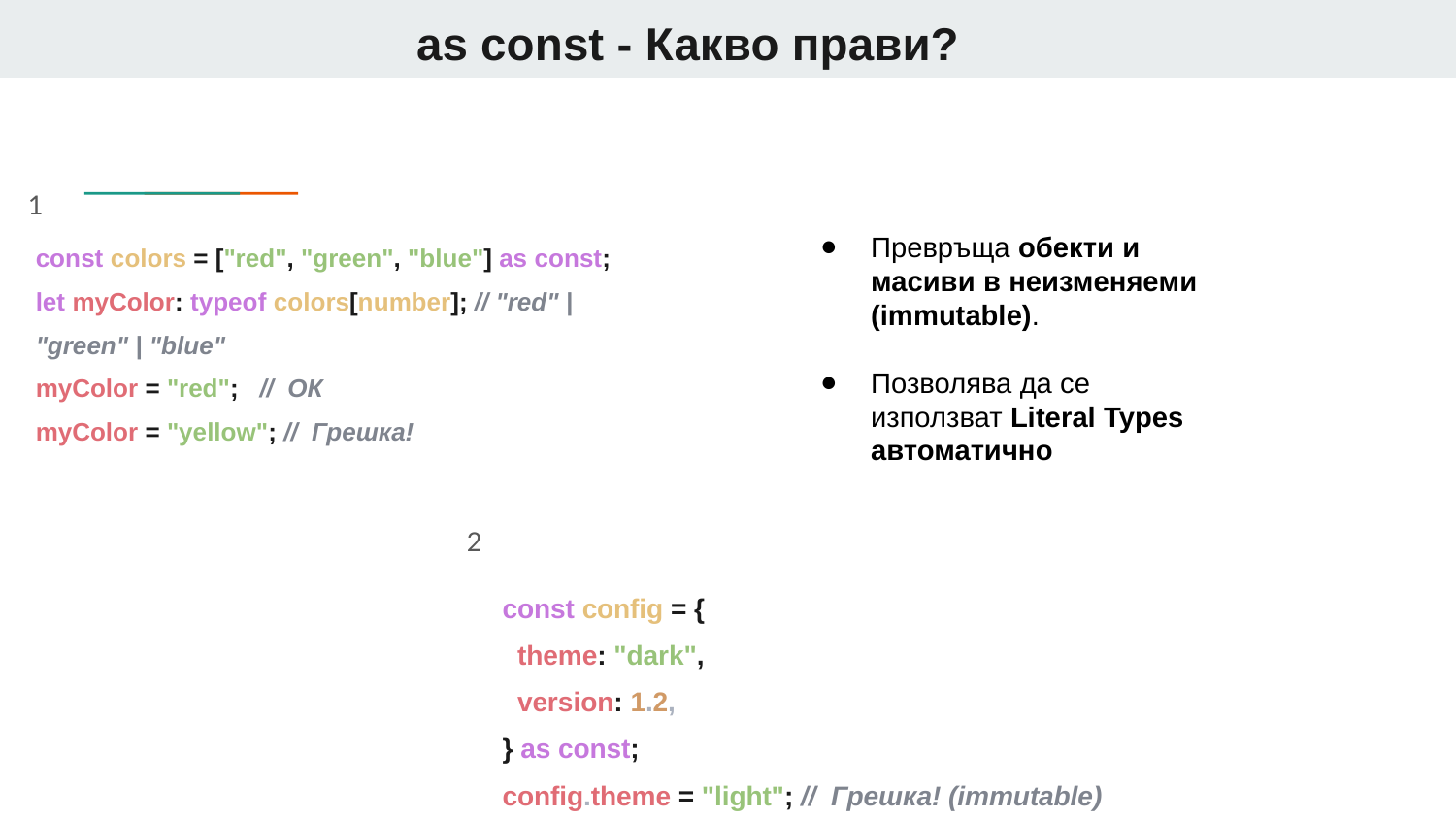

# as const - Какво прави?
  1
const colors = ["red", "green", "blue"] as const;
let myColor: typeof colors[number]; // "red" | "green" | "blue"
myColor = "red";   //  ОК
myColor = "yellow"; //  Грешка!
Превръща обекти и масиви в неизменяеми (immutable).
Позволява да се използват Literal Types автоматично
   2
const config = {
  theme: "dark",
  version: 1.2,
} as const;
config.theme = "light"; //  Грешка! (immutable)